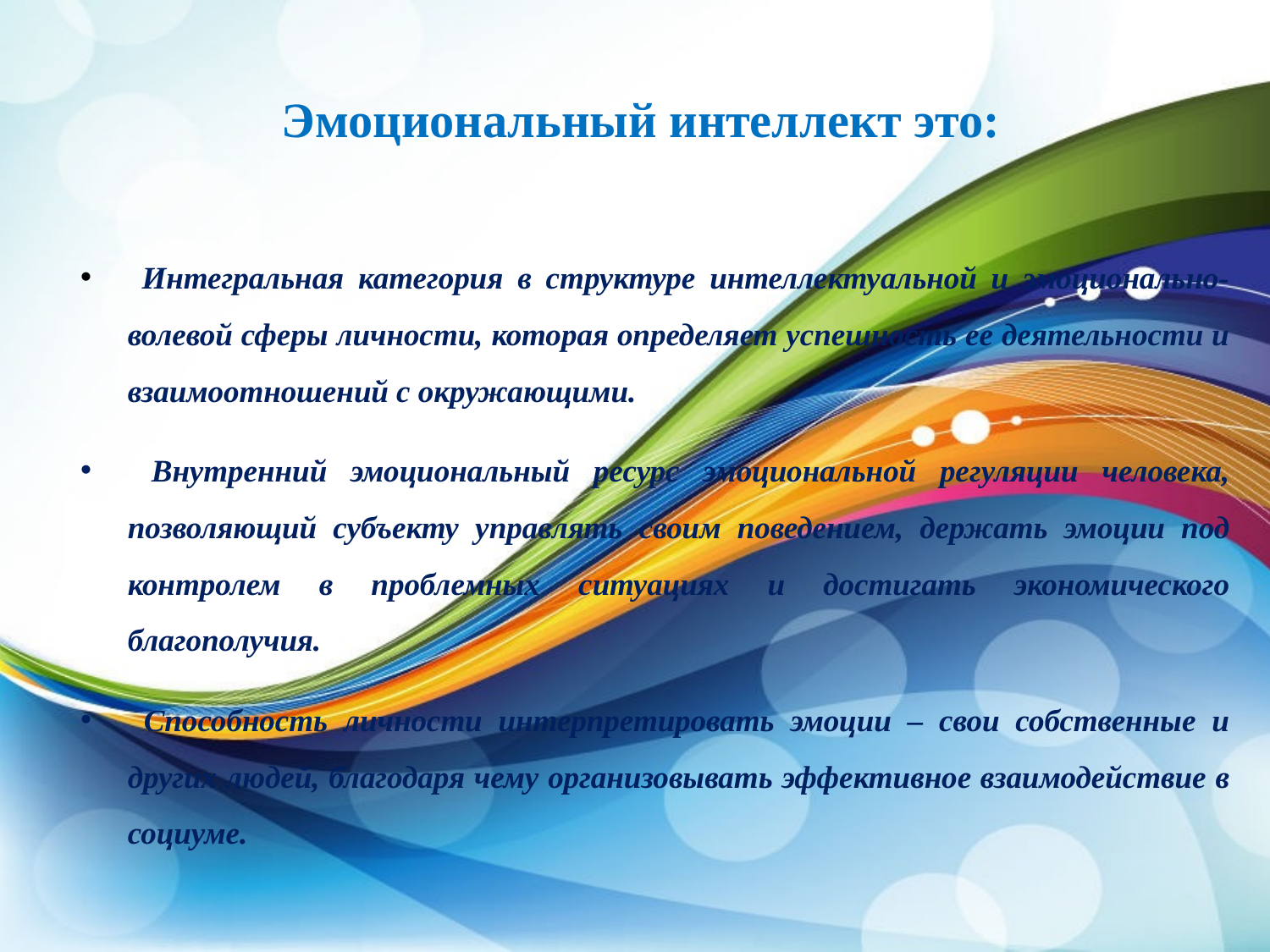

# Эмоциональный интеллект это:
 Интегральная категория в структуре интеллектуальной и эмоционально-волевой сферы личности, которая определяет успешность ее деятельности и взаимоотношений с окружающими.
 Внутренний эмоциональный ресурс эмоциональной регуляции человека, позволяющий субъекту управлять своим поведением, держать эмоции под контролем в проблемных ситуациях и достигать экономического благополучия.
 Способность личности интерпретировать эмоции – свои собственные и других людей, благодаря чему организовывать эффективное взаимодействие в социуме.